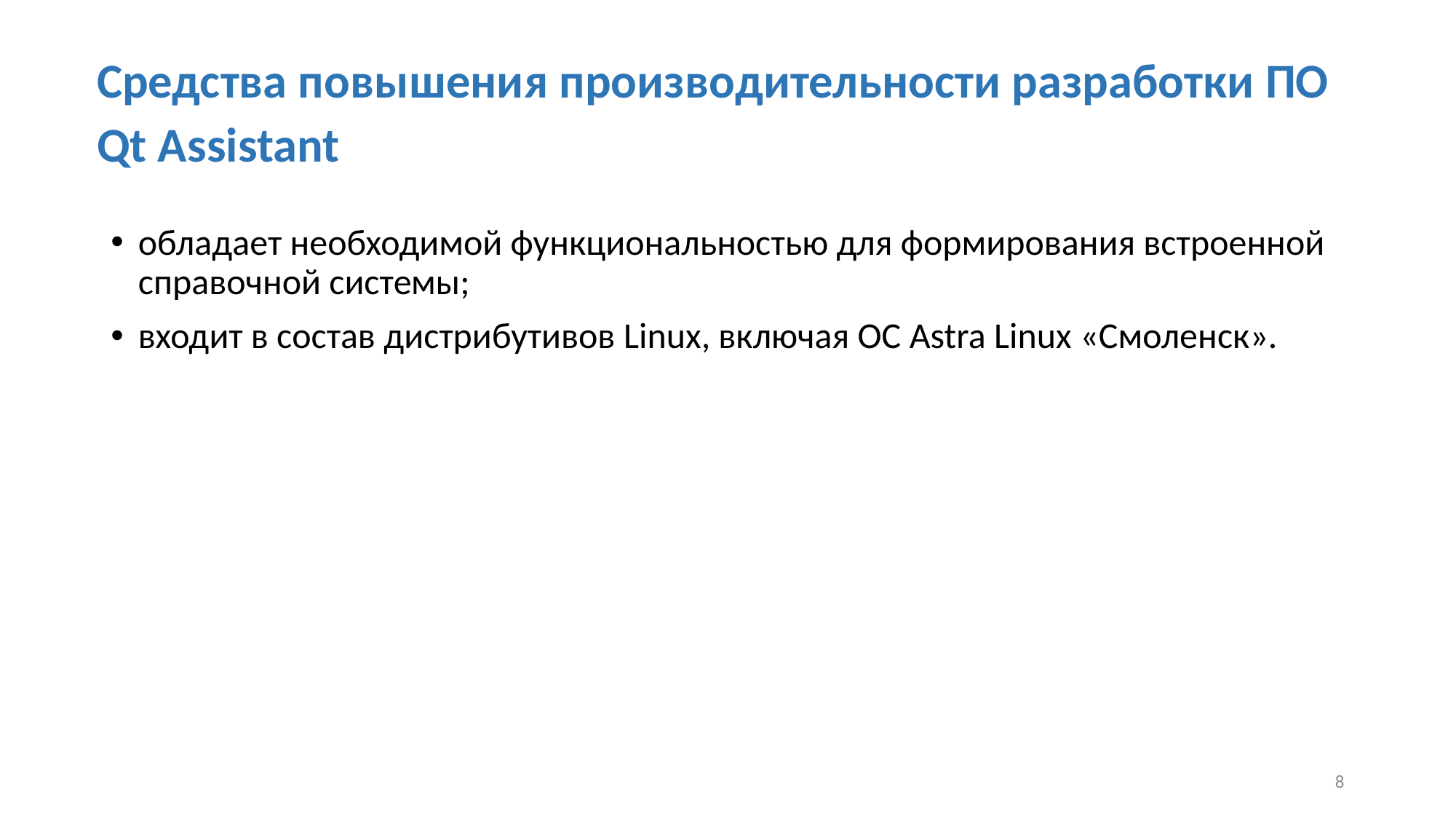

# Средства повышения производительности разработки ПО
Qt Assistant
обладает необходимой функциональностью для формирования встроенной справочной системы;
входит в состав дистрибутивов Linux, включая ОС Astra Linux «Смоленск».
8